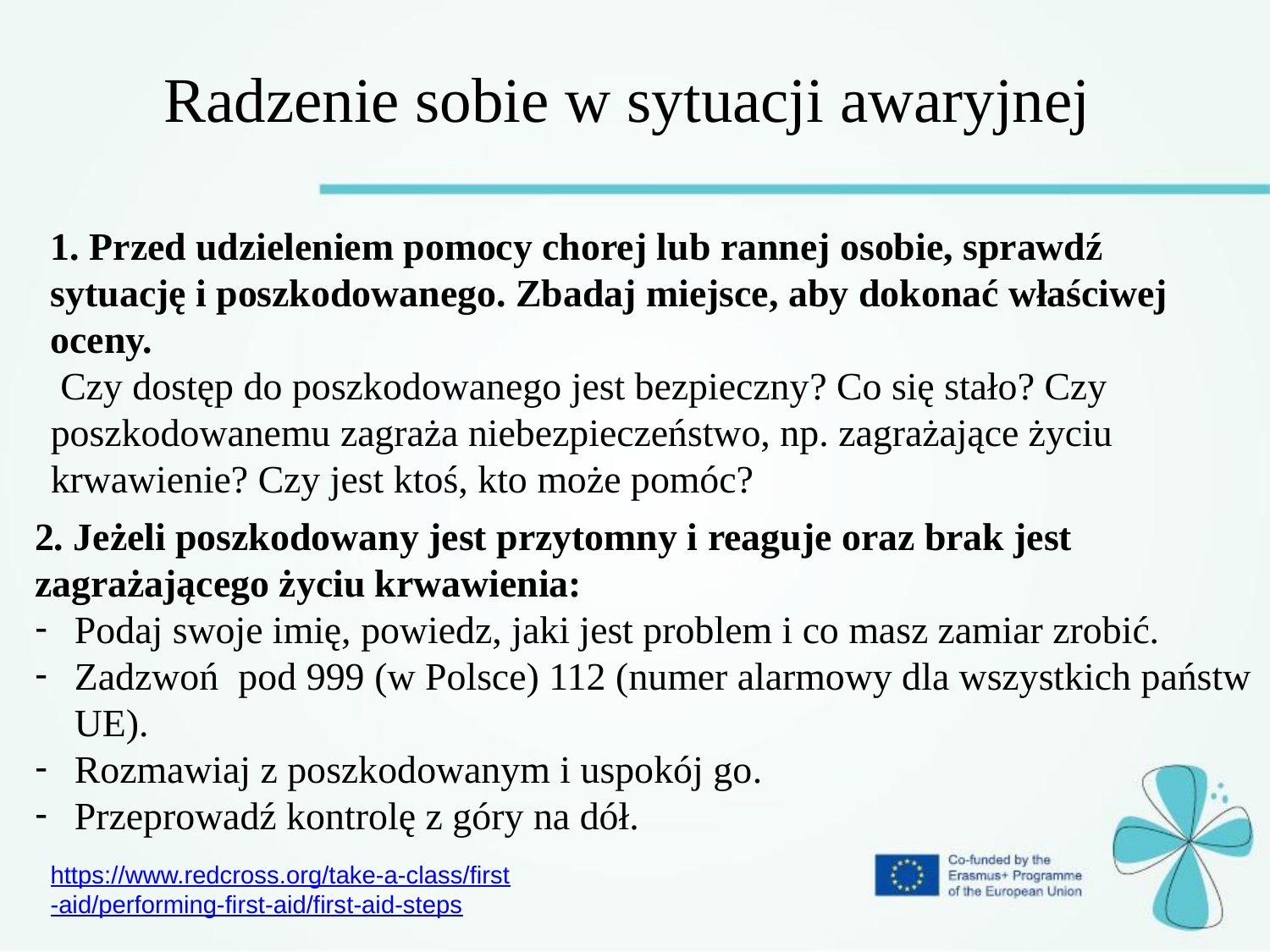

Radzenie sobie w sytuacji awaryjnej
1. Przed udzieleniem pomocy chorej lub rannej osobie, sprawdź sytuację i poszkodowanego. Zbadaj miejsce, aby dokonać właściwej oceny.
 Czy dostęp do poszkodowanego jest bezpieczny? Co się stało? Czy poszkodowanemu zagraża niebezpieczeństwo, np. zagrażające życiu krwawienie? Czy jest ktoś, kto może pomóc?
2. Jeżeli poszkodowany jest przytomny i reaguje oraz brak jest zagrażającego życiu krwawienia:
Podaj swoje imię, powiedz, jaki jest problem i co masz zamiar zrobić.
Zadzwoń  pod 999 (w Polsce) 112 (numer alarmowy dla wszystkich państw UE).
Rozmawiaj z poszkodowanym i uspokój go.
Przeprowadź kontrolę z góry na dół.
https://www.redcross.org/take-a-class/first-aid/performing-first-aid/first-aid-steps